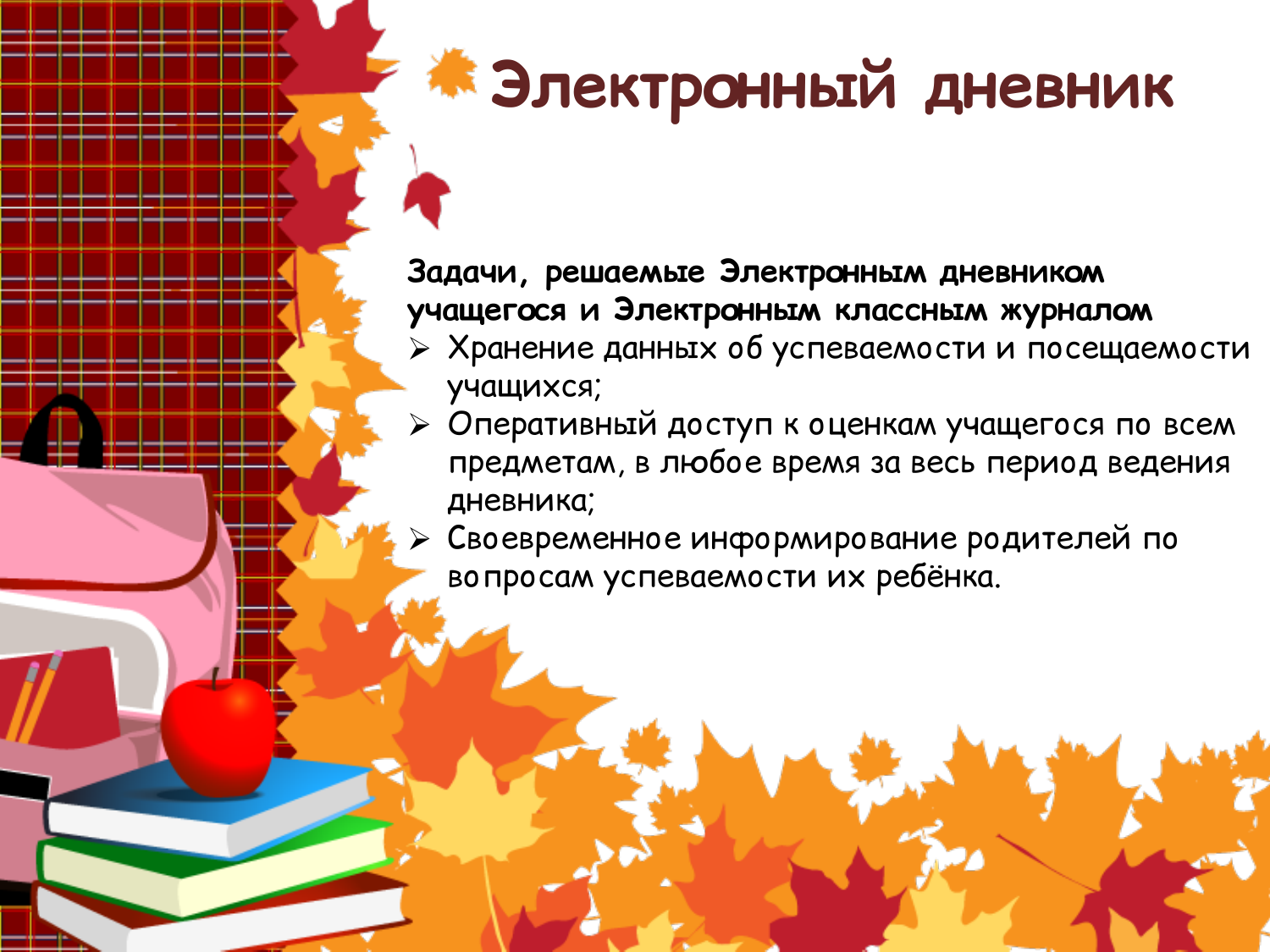

# Электронный дневник
Задачи, решаемые Электронным дневником учащегося и Электронным классным журналом
Хранение данных об успеваемости и посещаемости учащихся;
Оперативный доступ к оценкам учащегося по всем предметам, в любое время за весь период ведения дневника;
Своевременное информирование родителей по вопросам успеваемости их ребёнка.